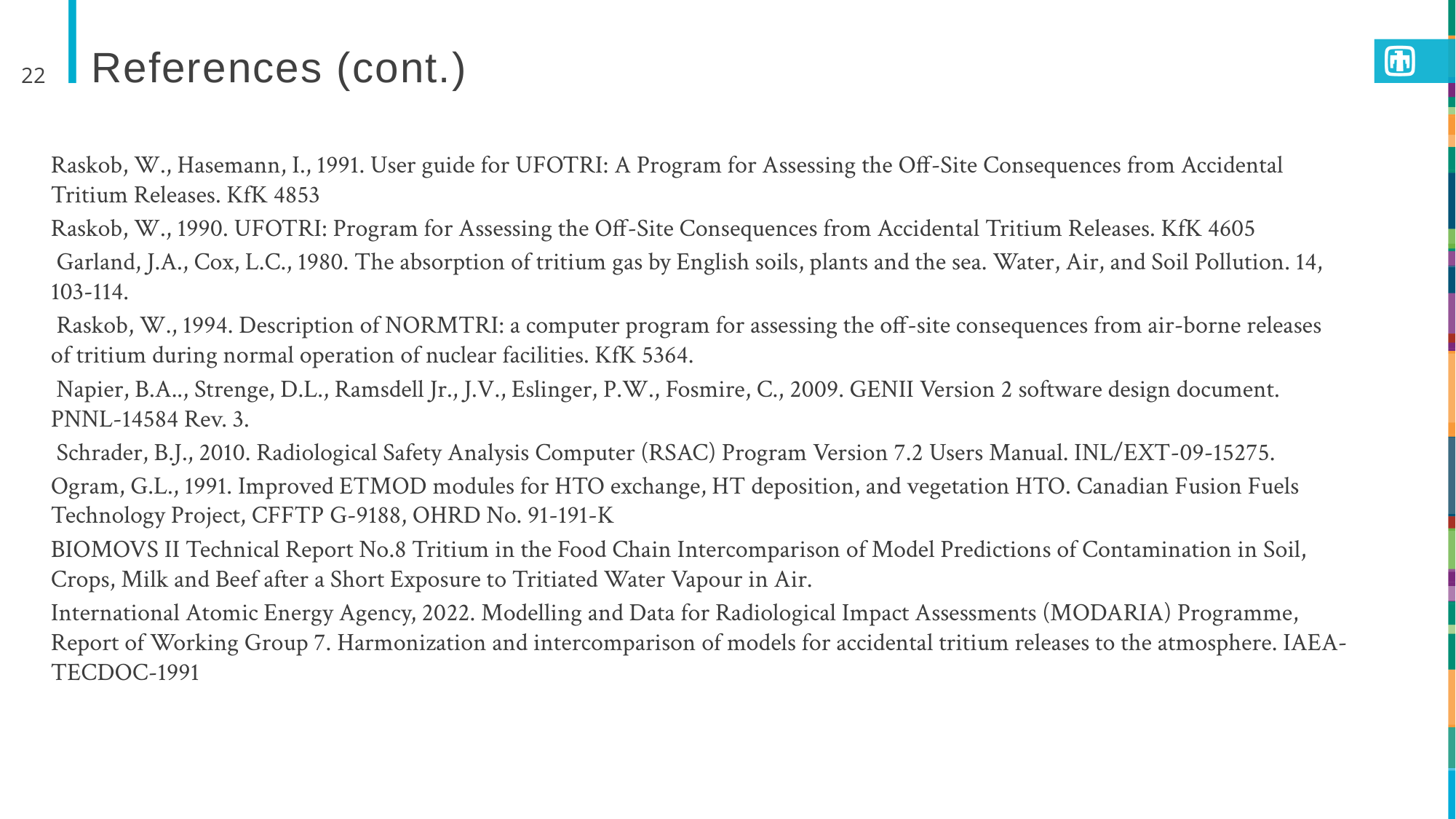

22
# References (cont.)
Raskob, W., Hasemann, I., 1991. User guide for UFOTRI: A Program for Assessing the Off-Site Consequences from Accidental Tritium Releases. KfK 4853
Raskob, W., 1990. UFOTRI: Program for Assessing the Off-Site Consequences from Accidental Tritium Releases. KfK 4605
 Garland, J.A., Cox, L.C., 1980. The absorption of tritium gas by English soils, plants and the sea. Water, Air, and Soil Pollution. 14, 103-114.
 Raskob, W., 1994. Description of NORMTRI: a computer program for assessing the off-site consequences from air-borne releases of tritium during normal operation of nuclear facilities. KfK 5364.
 Napier, B.A.., Strenge, D.L., Ramsdell Jr., J.V., Eslinger, P.W., Fosmire, C., 2009. GENII Version 2 software design document. PNNL-14584 Rev. 3.
 Schrader, B.J., 2010. Radiological Safety Analysis Computer (RSAC) Program Version 7.2 Users Manual. INL/EXT-09-15275.
Ogram, G.L., 1991. Improved ETMOD modules for HTO exchange, HT deposition, and vegetation HTO. Canadian Fusion Fuels Technology Project, CFFTP G-9188, OHRD No. 91-191-K
BIOMOVS II Technical Report No.8 Tritium in the Food Chain Intercomparison of Model Predictions of Contamination in Soil, Crops, Milk and Beef after a Short Exposure to Tritiated Water Vapour in Air.
International Atomic Energy Agency, 2022. Modelling and Data for Radiological Impact Assessments (MODARIA) Programme, Report of Working Group 7. Harmonization and intercomparison of models for accidental tritium releases to the atmosphere. IAEA-TECDOC-1991